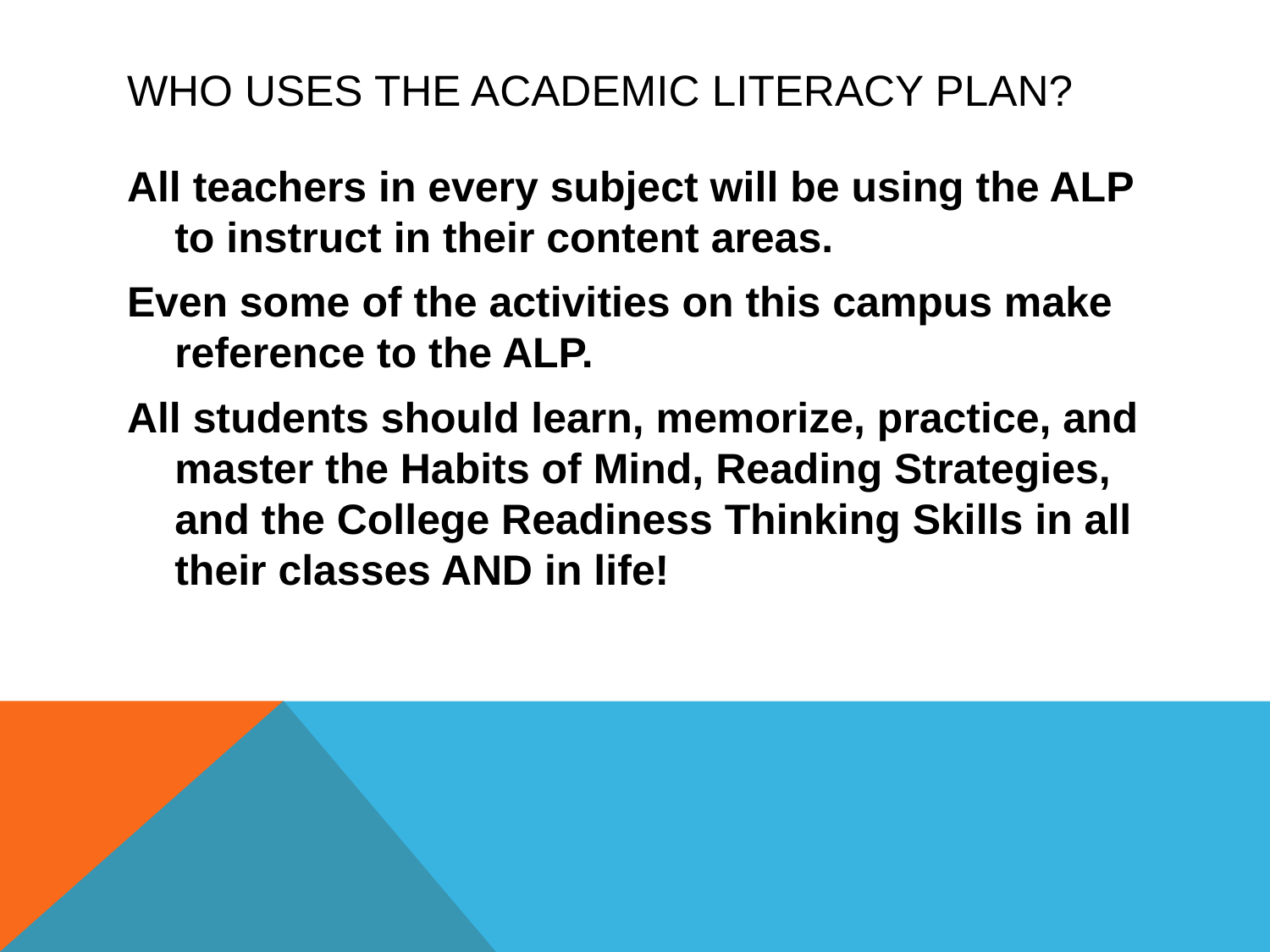

# Who Uses the Academic Literacy Plan?
All teachers in every subject will be using the ALP to instruct in their content areas.
Even some of the activities on this campus make reference to the ALP.
All students should learn, memorize, practice, and master the Habits of Mind, Reading Strategies, and the College Readiness Thinking Skills in all their classes AND in life!